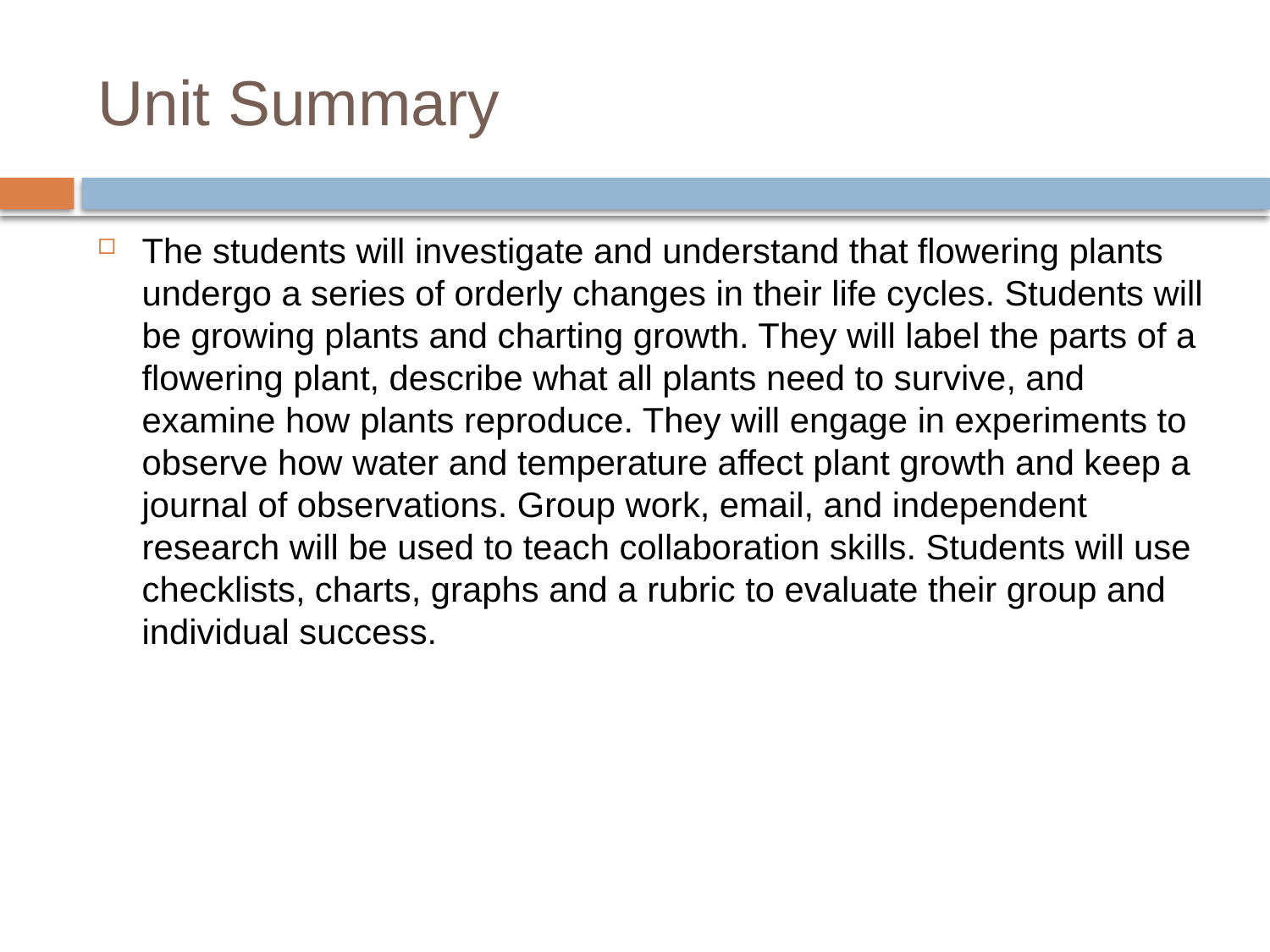

# Unit Summary
The students will investigate and understand that flowering plants undergo a series of orderly changes in their life cycles. Students will be growing plants and charting growth. They will label the parts of a flowering plant, describe what all plants need to survive, and examine how plants reproduce. They will engage in experiments to observe how water and temperature affect plant growth and keep a journal of observations. Group work, email, and independent research will be used to teach collaboration skills. Students will use checklists, charts, graphs and a rubric to evaluate their group and individual success.